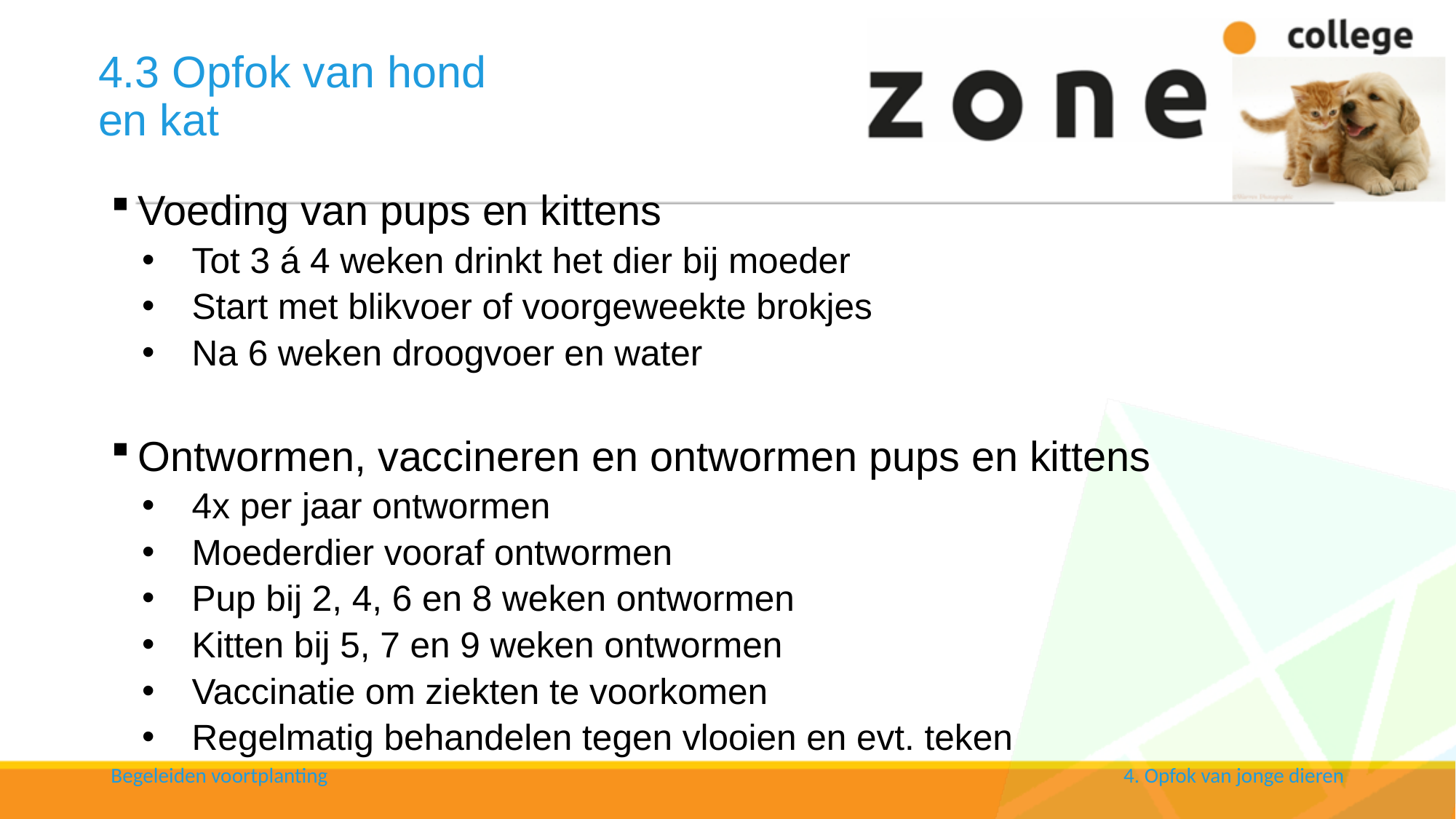

# 4.3 Opfok van hond en kat
Voeding van pups en kittens
Tot 3 á 4 weken drinkt het dier bij moeder
Start met blikvoer of voorgeweekte brokjes
Na 6 weken droogvoer en water

Ontwormen, vaccineren en ontwormen pups en kittens
4x per jaar ontwormen
Moederdier vooraf ontwormen
Pup bij 2, 4, 6 en 8 weken ontwormen
Kitten bij 5, 7 en 9 weken ontwormen
Vaccinatie om ziekten te voorkomen
Regelmatig behandelen tegen vlooien en evt. teken

Begeleiden voortplanting
4. Opfok van jonge dieren